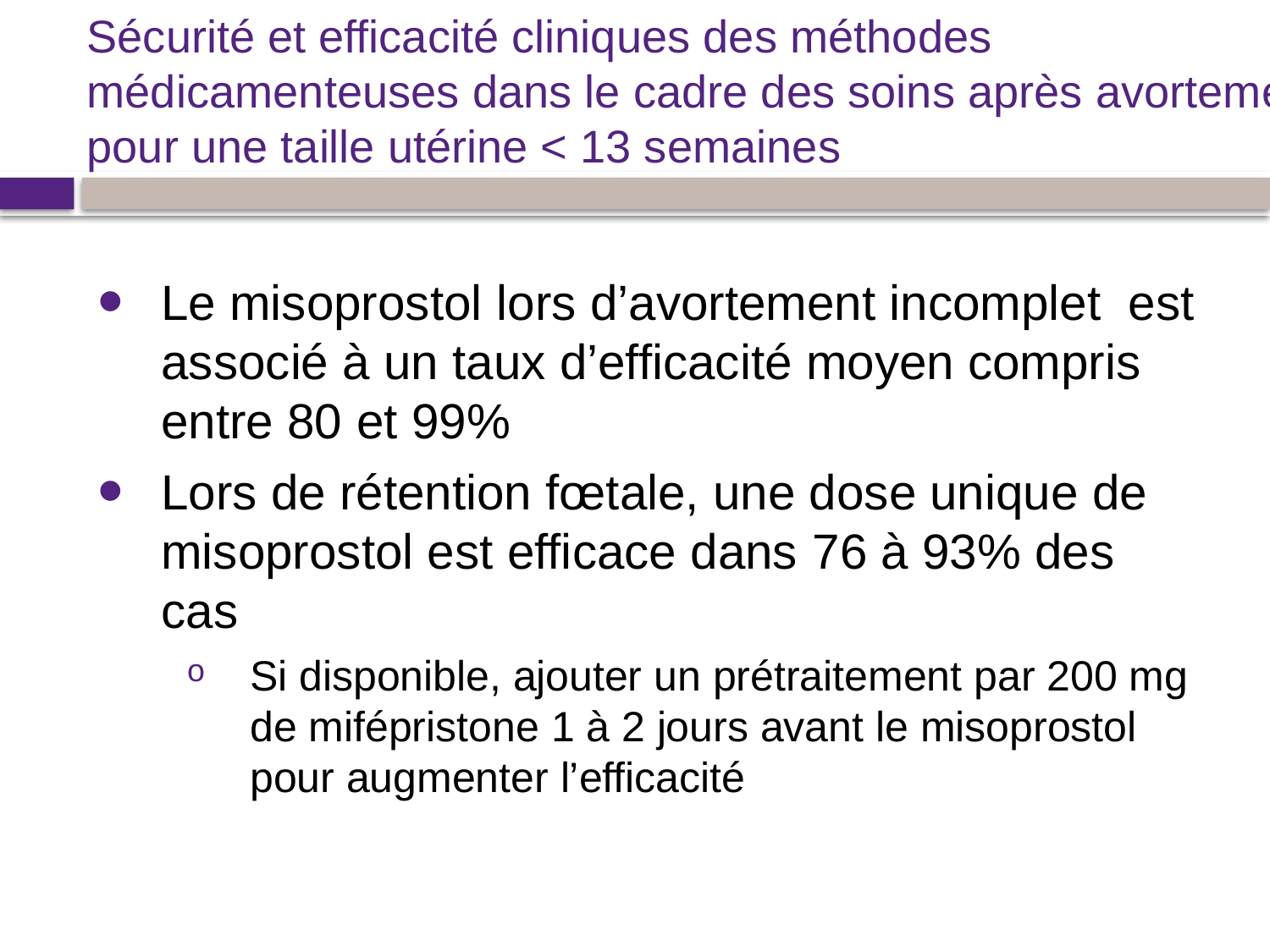

# Sécurité et efficacité cliniques des méthodes médicamenteuses dans le cadre des soins après avortement pour une taille utérine < 13 semaines
Le misoprostol lors d’avortement incomplet  est associé à un taux d’efficacité moyen compris entre 80 et 99%
Lors de rétention fœtale, une dose unique de misoprostol est efficace dans 76 à 93% des cas
Si disponible, ajouter un prétraitement par 200 mg de mifépristone 1 à 2 jours avant le misoprostol pour augmenter l’efficacité